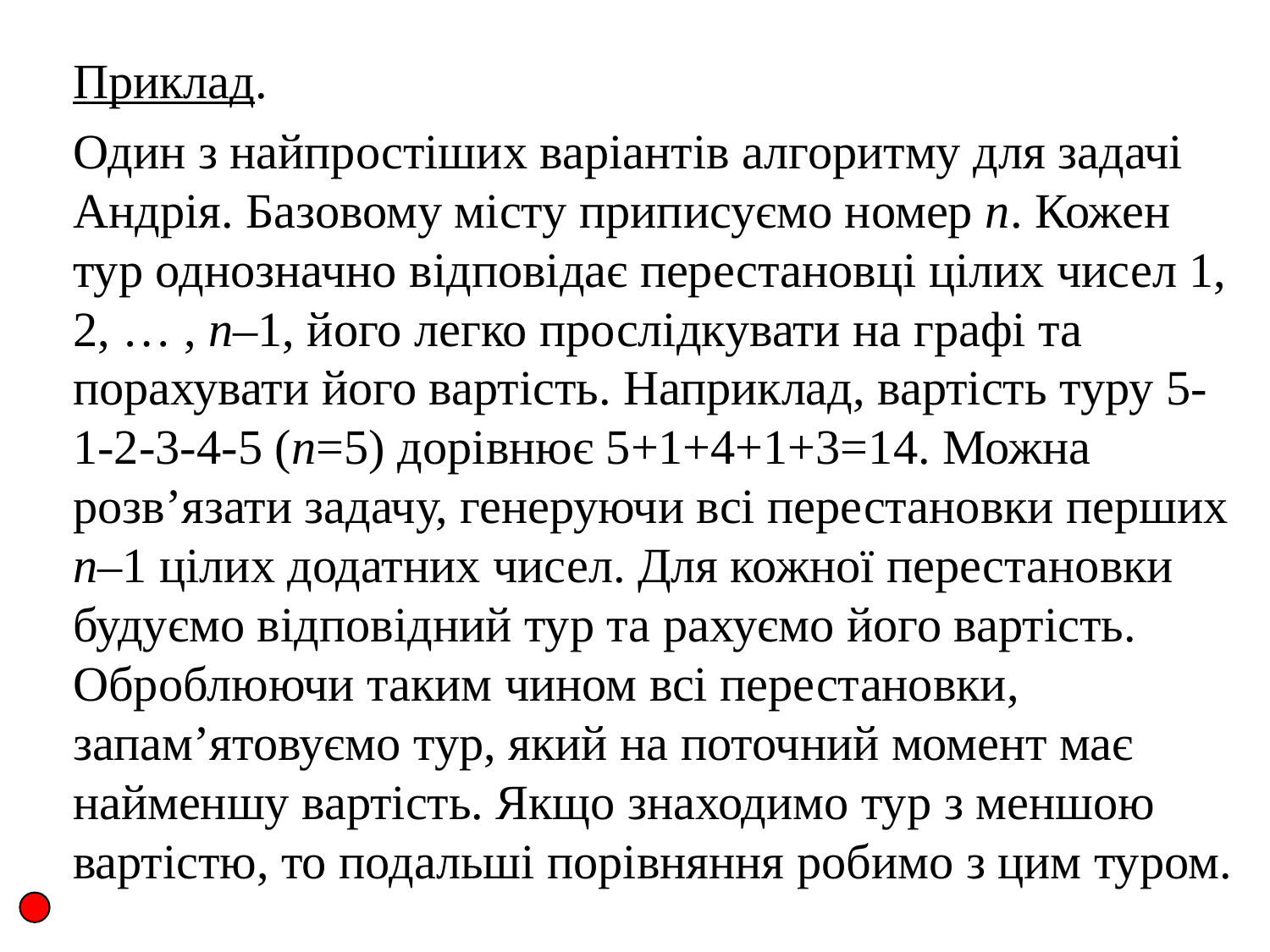

Приклад.
	Один з найпростіших варіантів алгоритму для задачі Андрія. Базовому місту приписуємо номер n. Кожен тур однозначно відповідає перестановці цілих чисел 1, 2, … , n–1, його легко прослідкувати на графі та порахувати його вартість. Наприклад, вартість туру 5-1-2-3-4-5 (n=5) дорівнює 5+1+4+1+3=14. Можна розв’язати задачу, генеруючи всі перестановки перших n–1 цілих додатних чисел. Для кожної перестановки будуємо відповідний тур та рахуємо його вартість. Оброблюючи таким чином всі перестановки, запам’ятовуємо тур, який на поточний момент має найменшу вартість. Якщо знаходимо тур з меншою вартістю, то подальші порівняння робимо з цим туром.